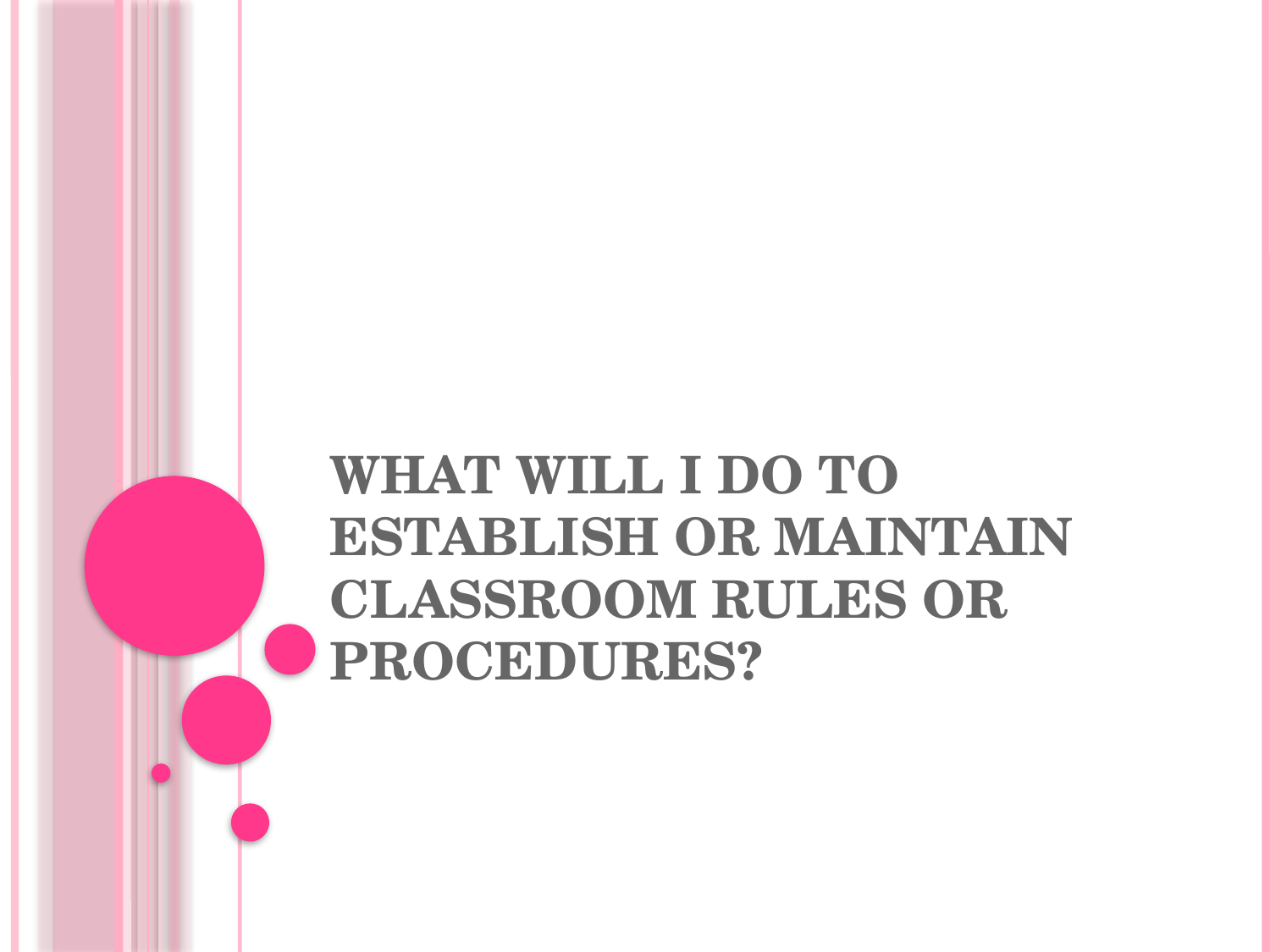

# What will I do to establish or maintain classroom rules or procedures?